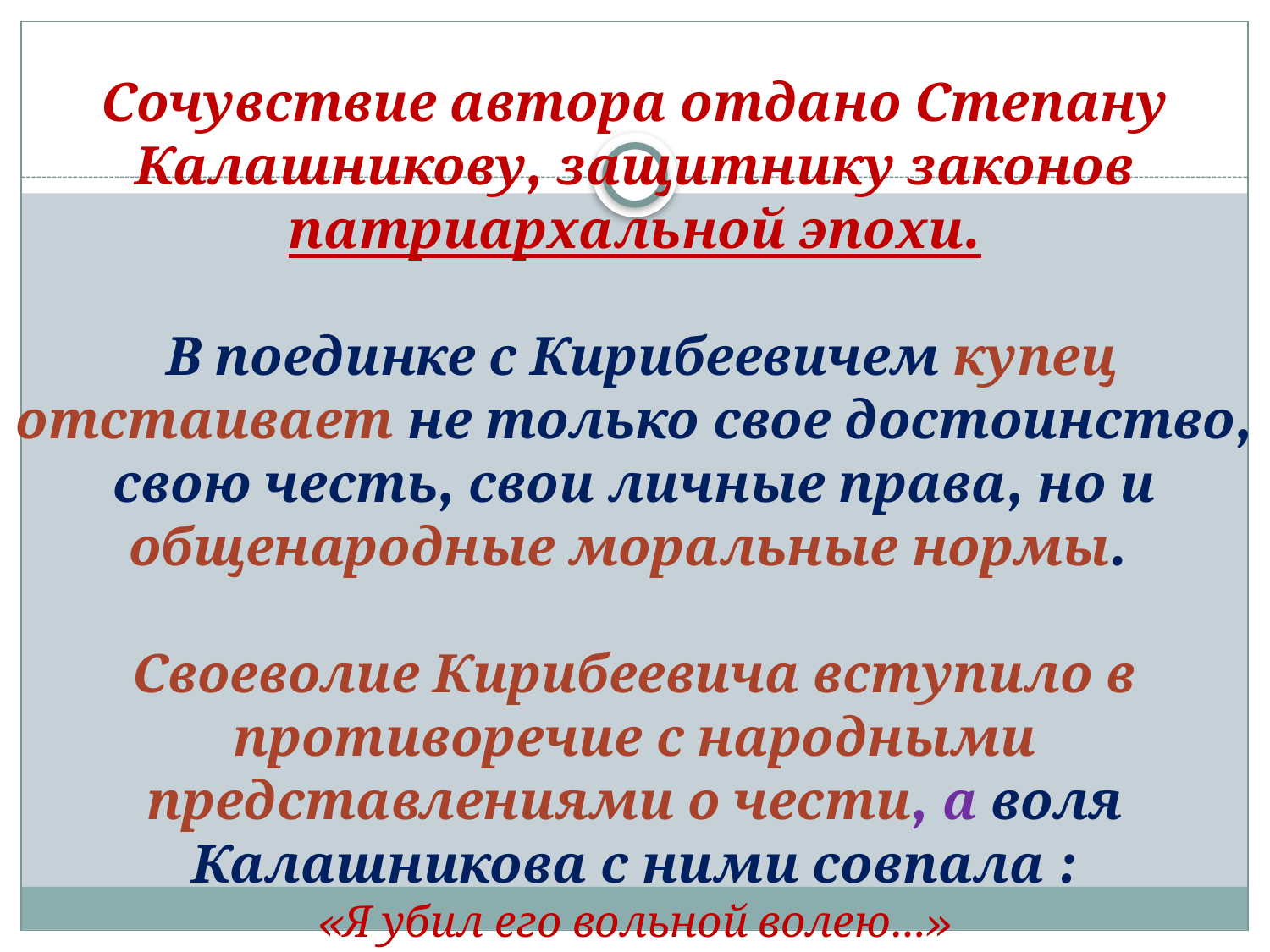

# Сочувствие автора отдано Степану Калашникову, защитнику законов патриархальной эпохи. В поединке с Кирибеевичем купец отстаивает не только свое достоинство, свою честь, свои личные права, но и общенародные моральные нормы. Своеволие Кирибеевича вступило в противоречие с народными представлениями о чести, а воля Калашникова с ними совпала : «Я убил его вольной волею...»